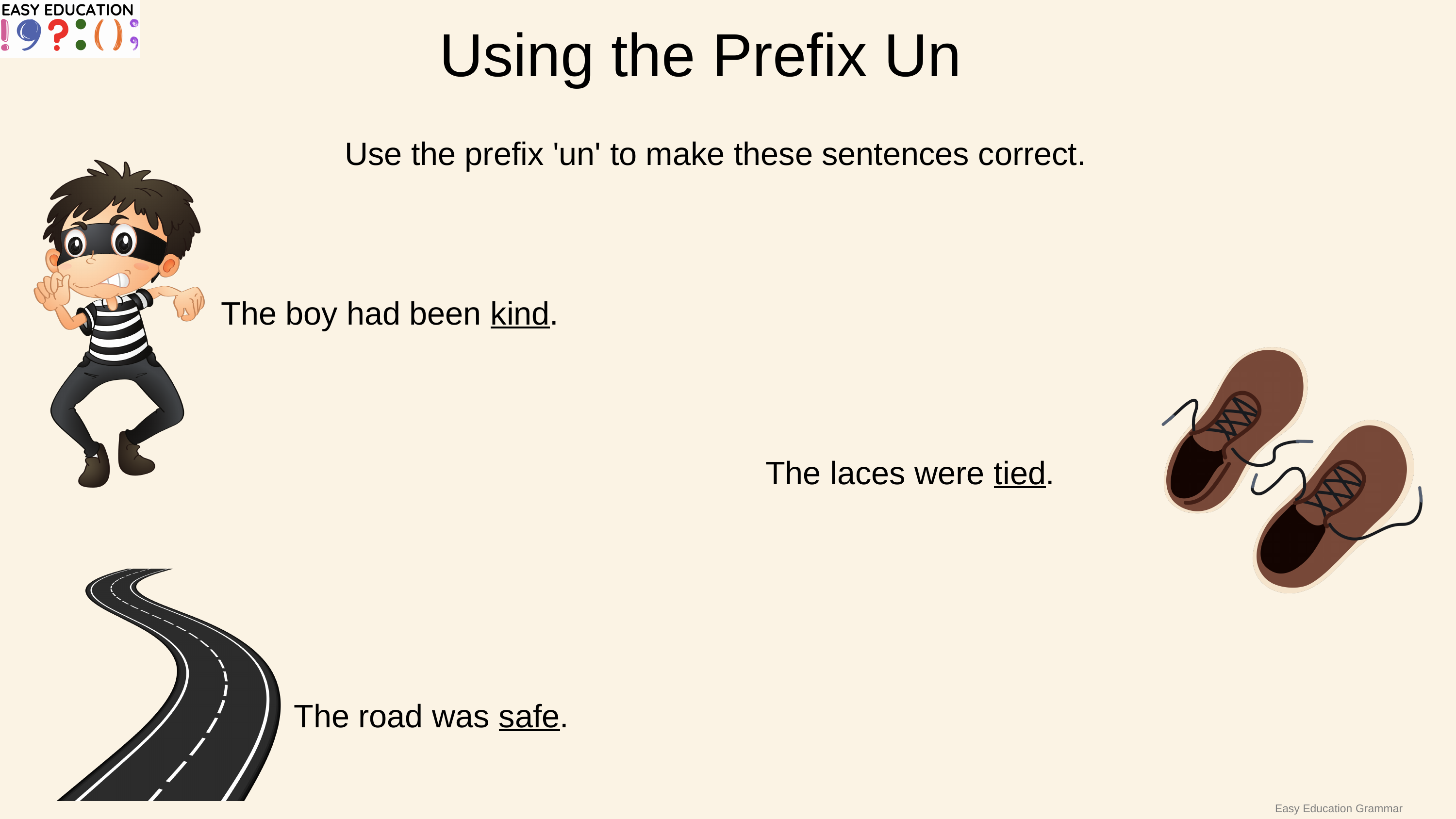

Using the Prefix Un
Use the prefix 'un' to make these sentences correct.

The boy had been kind.

The laces were tied.

The road was safe.